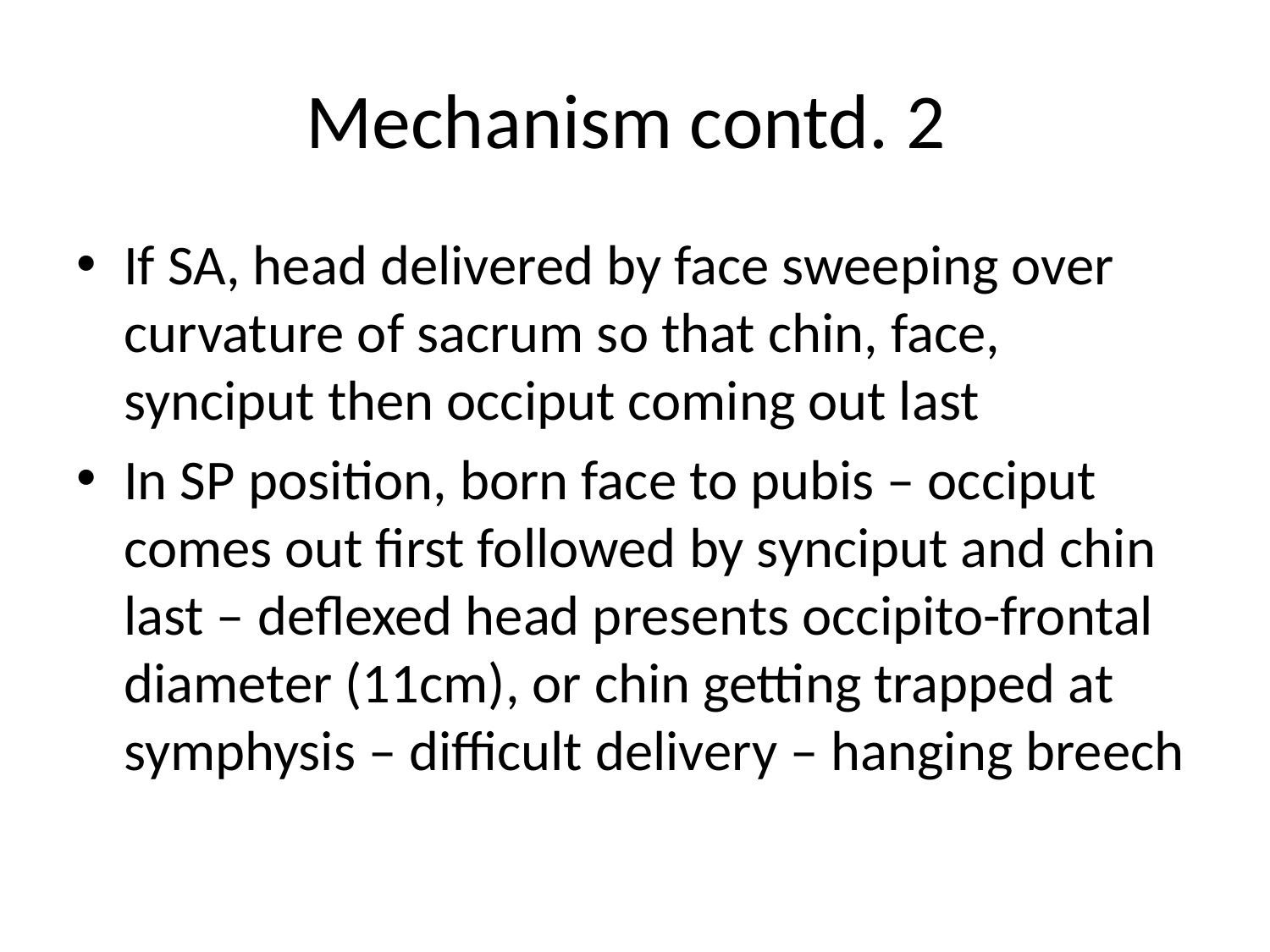

# Mechanism contd. 2
If SA, head delivered by face sweeping over curvature of sacrum so that chin, face, synciput then occiput coming out last
In SP position, born face to pubis – occiput comes out first followed by synciput and chin last – deflexed head presents occipito-frontal diameter (11cm), or chin getting trapped at symphysis – difficult delivery – hanging breech